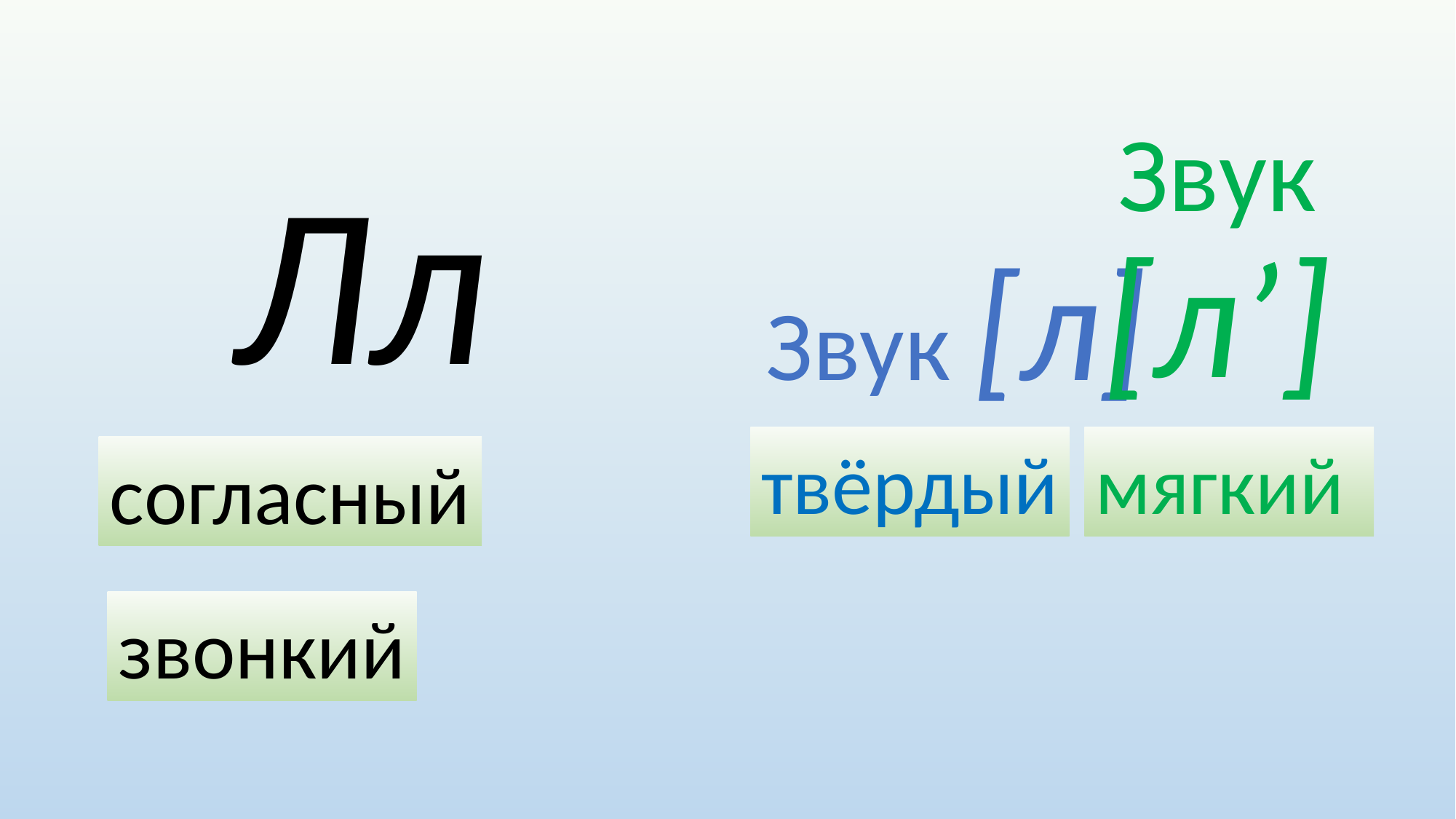

Звук [л’]
# Лл
Звук [л]
твёрдый
мягкий
согласный
звонкий